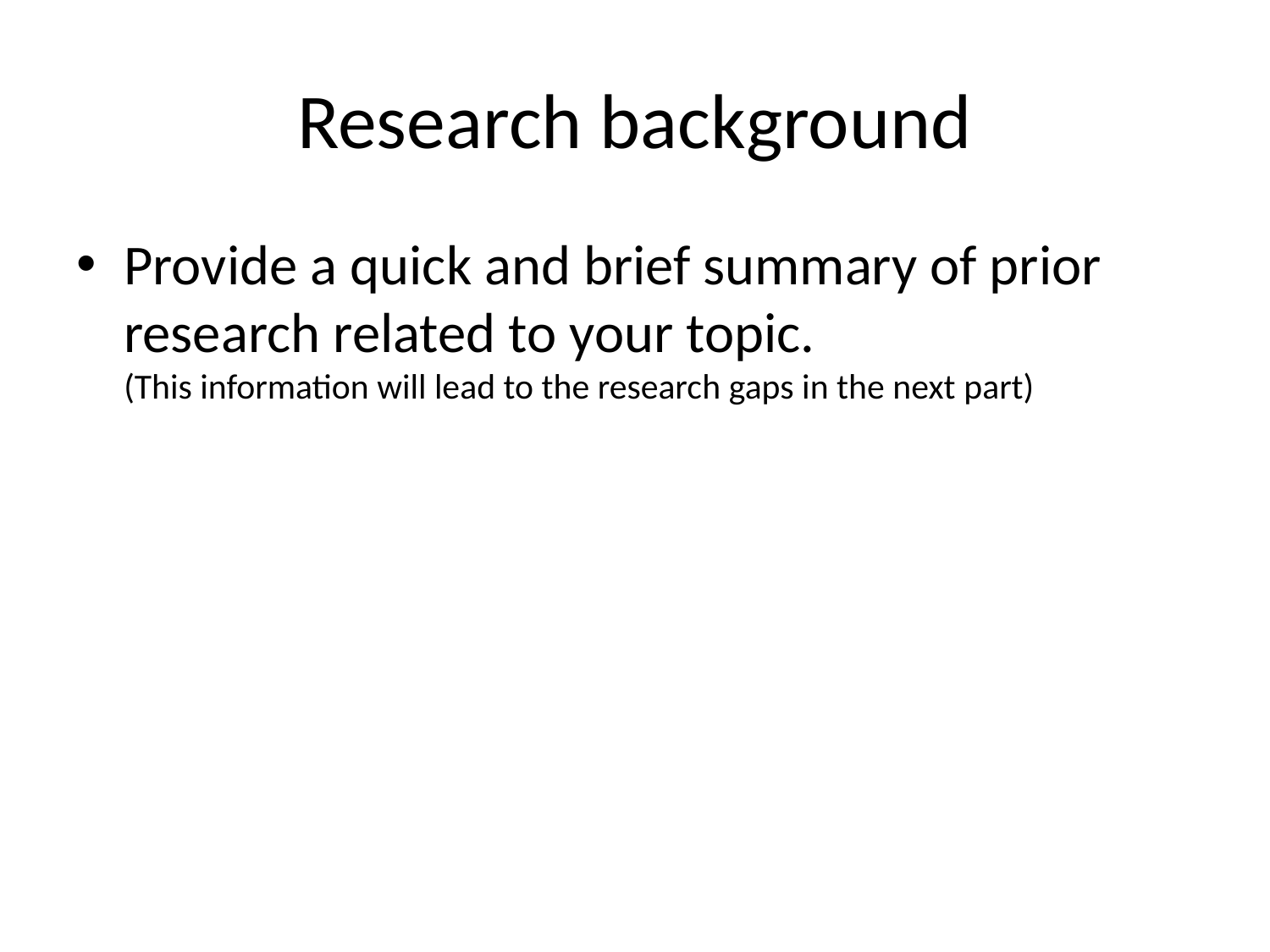

# Research background
Provide a quick and brief summary of prior research related to your topic.
(This information will lead to the research gaps in the next part)